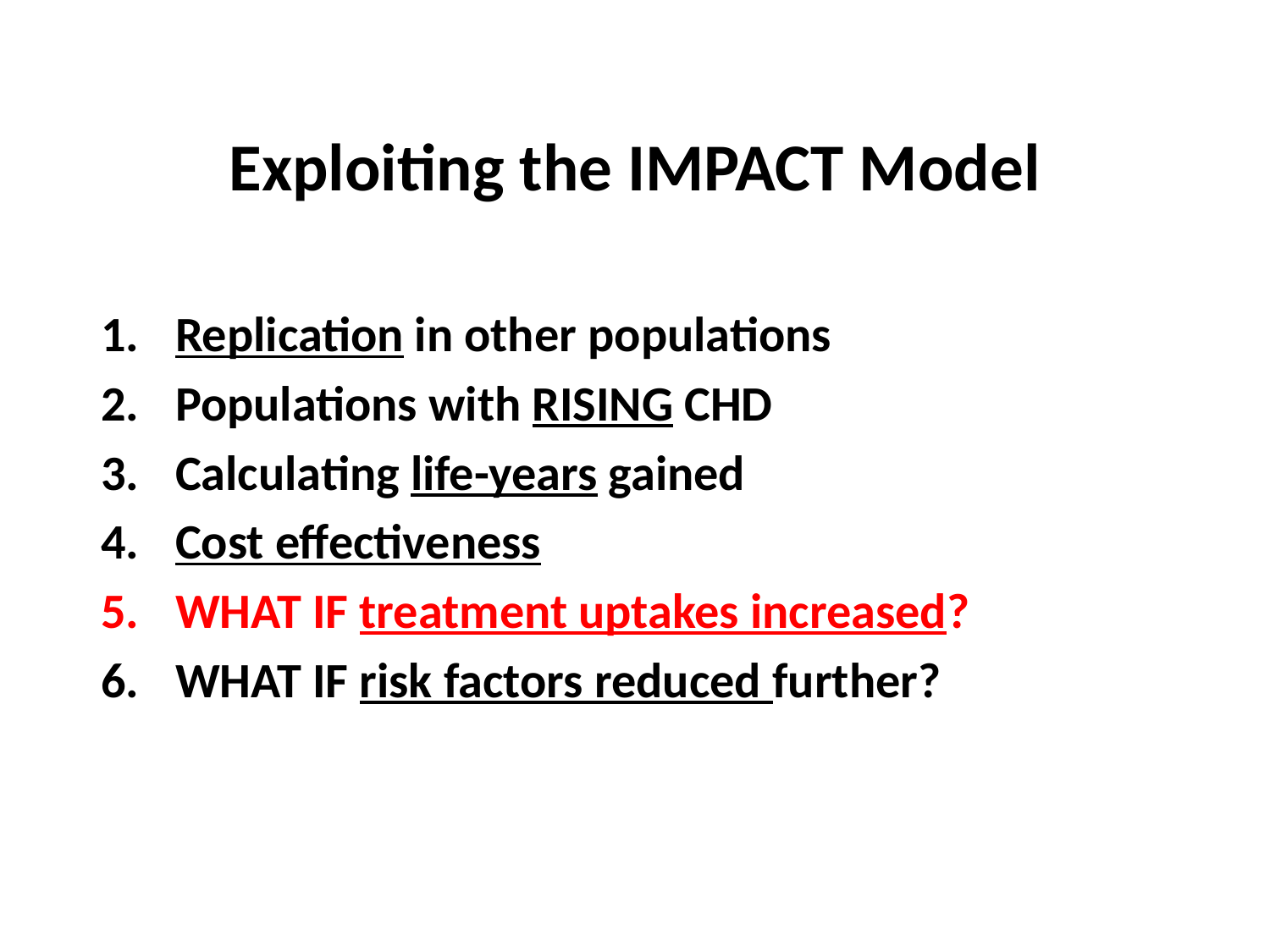

# Exploiting the IMPACT Model
Replication in other populations
Populations with RISING CHD
Calculating life-years gained
Cost effectiveness
WHAT IF treatment uptakes increased?
WHAT IF risk factors reduced further?